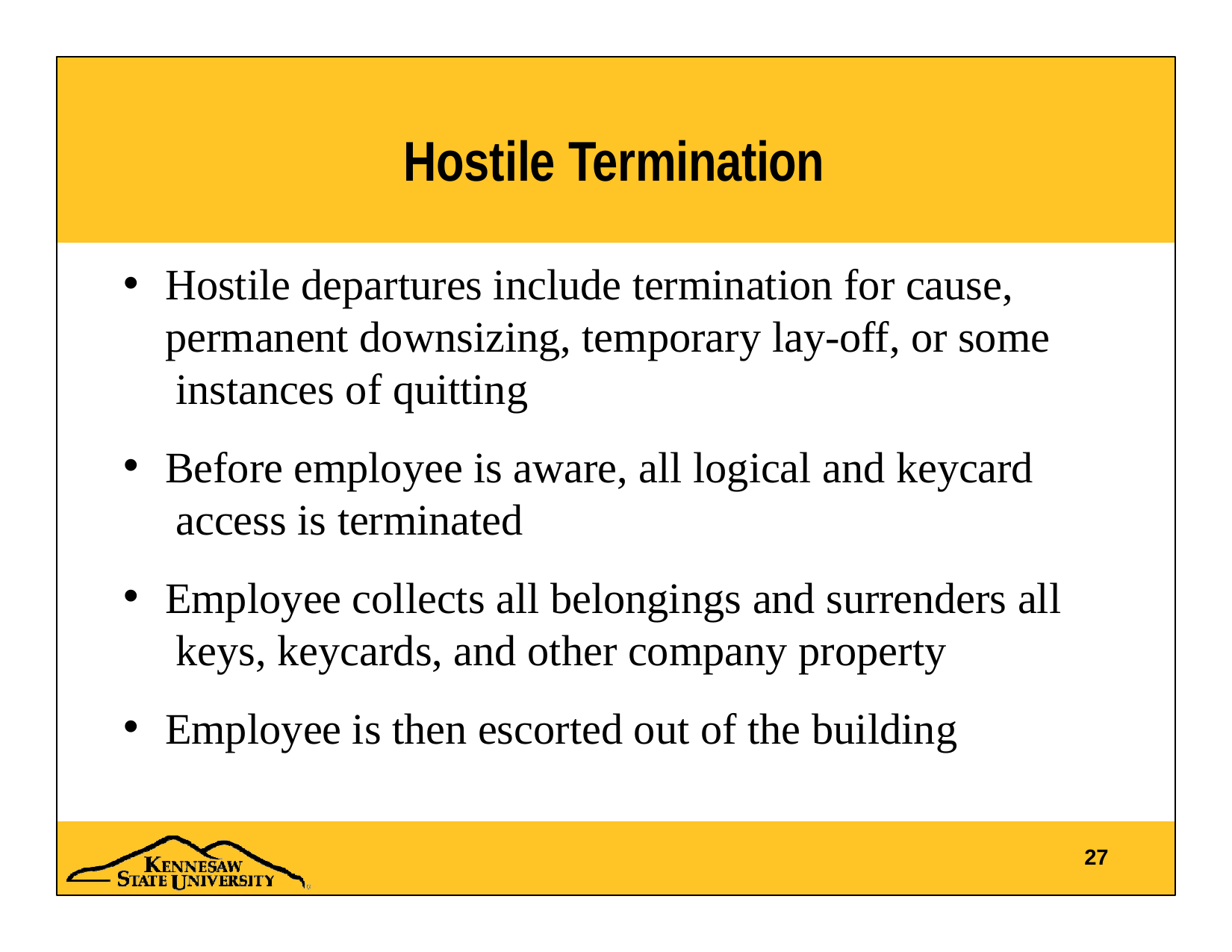

# Hostile Termination
Hostile departures include termination for cause,  permanent downsizing, temporary lay-off, or some  instances of quitting
Before employee is aware, all logical and keycard  access is terminated
Employee collects all belongings and surrenders all  keys, keycards, and other company property
Employee is then escorted out of the building

27